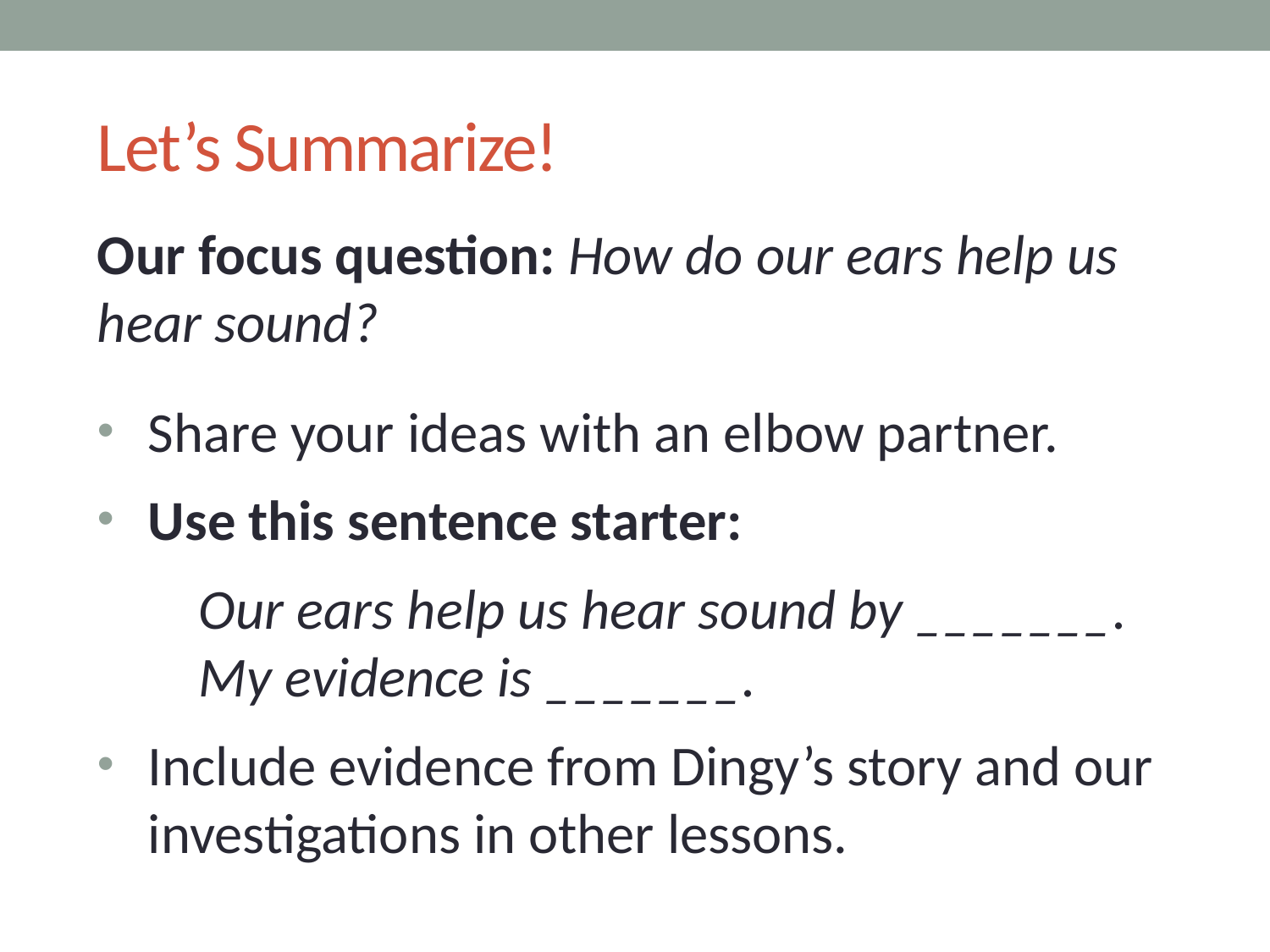

# Let’s Summarize!
Our focus question: How do our ears help us hear sound?
Share your ideas with an elbow partner.
Use this sentence starter:
Our ears help us hear sound by _______. My evidence is _______.
Include evidence from Dingy’s story and our investigations in other lessons.